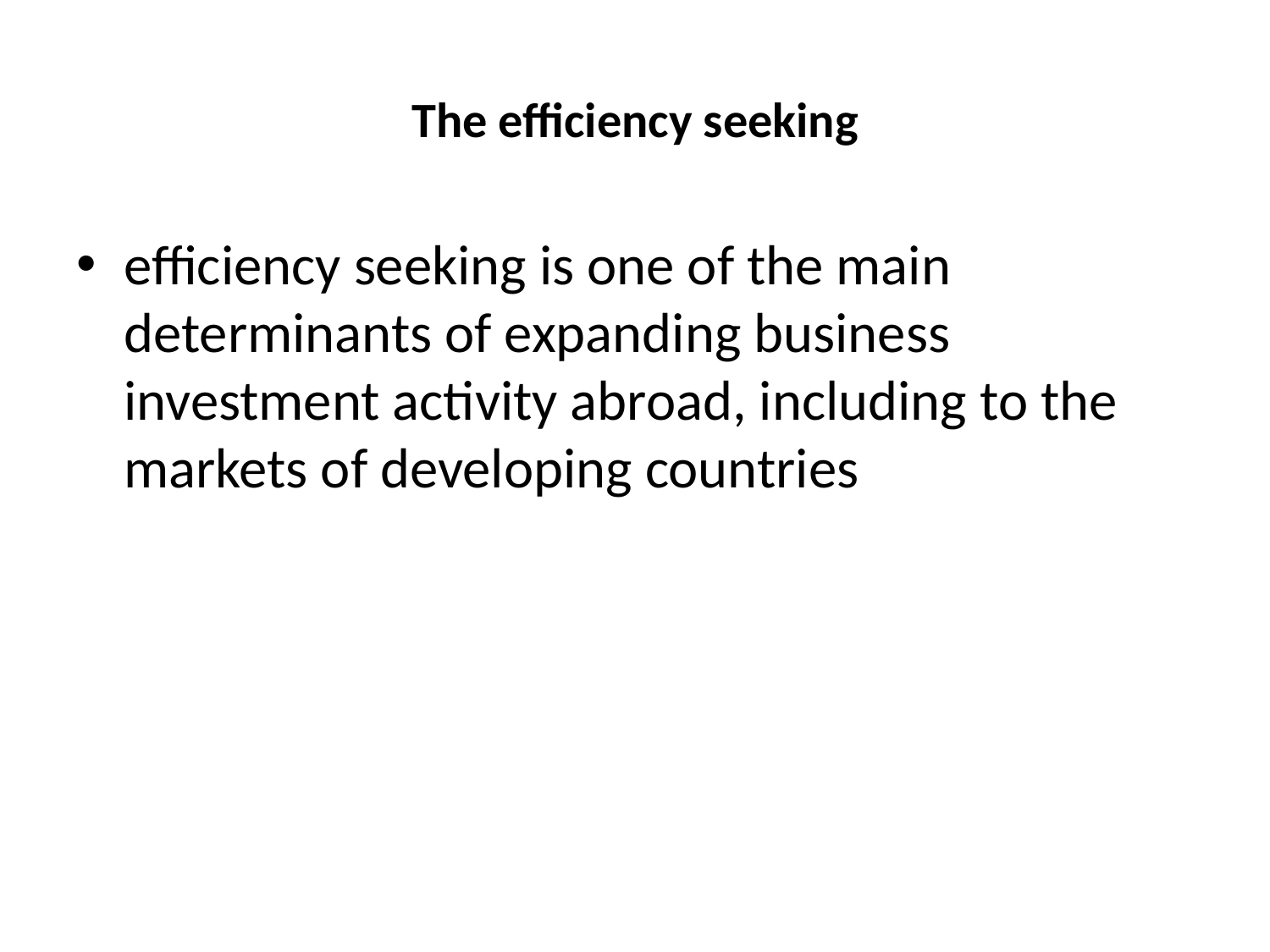

# The efficiency seeking
efficiency seeking is one of the main determinants of expanding business investment activity abroad, including to the markets of developing countries